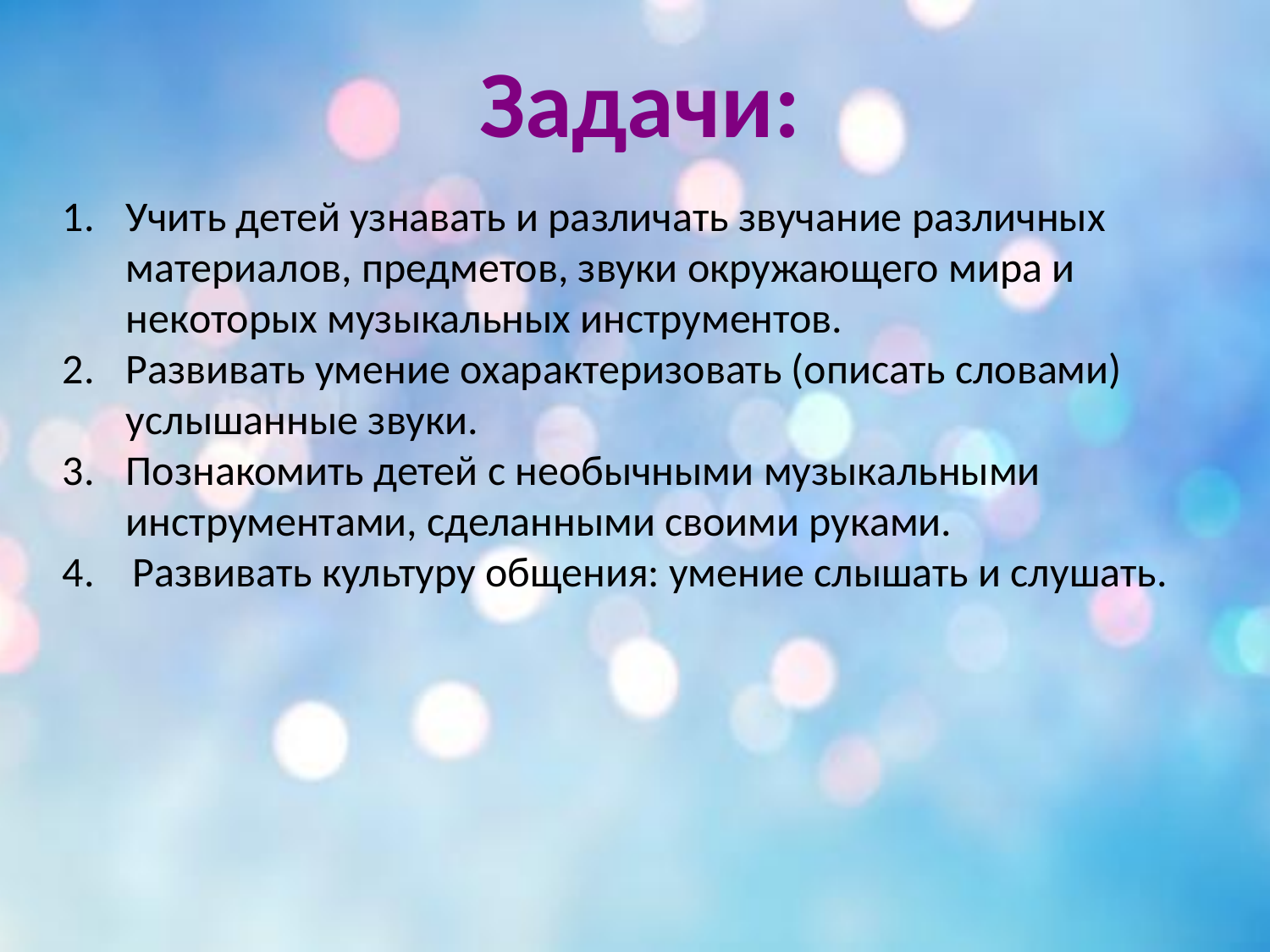

Задачи:
Учить детей узнавать и различать звучание различных материалов, предметов, звуки окружающего мира и некоторых музыкальных инструментов.
Развивать умение охарактеризовать (описать словами) услышанные звуки.
Познакомить детей с необычными музыкальными инструментами, сделанными своими руками.
4.    Развивать культуру общения: умение слышать и слушать.